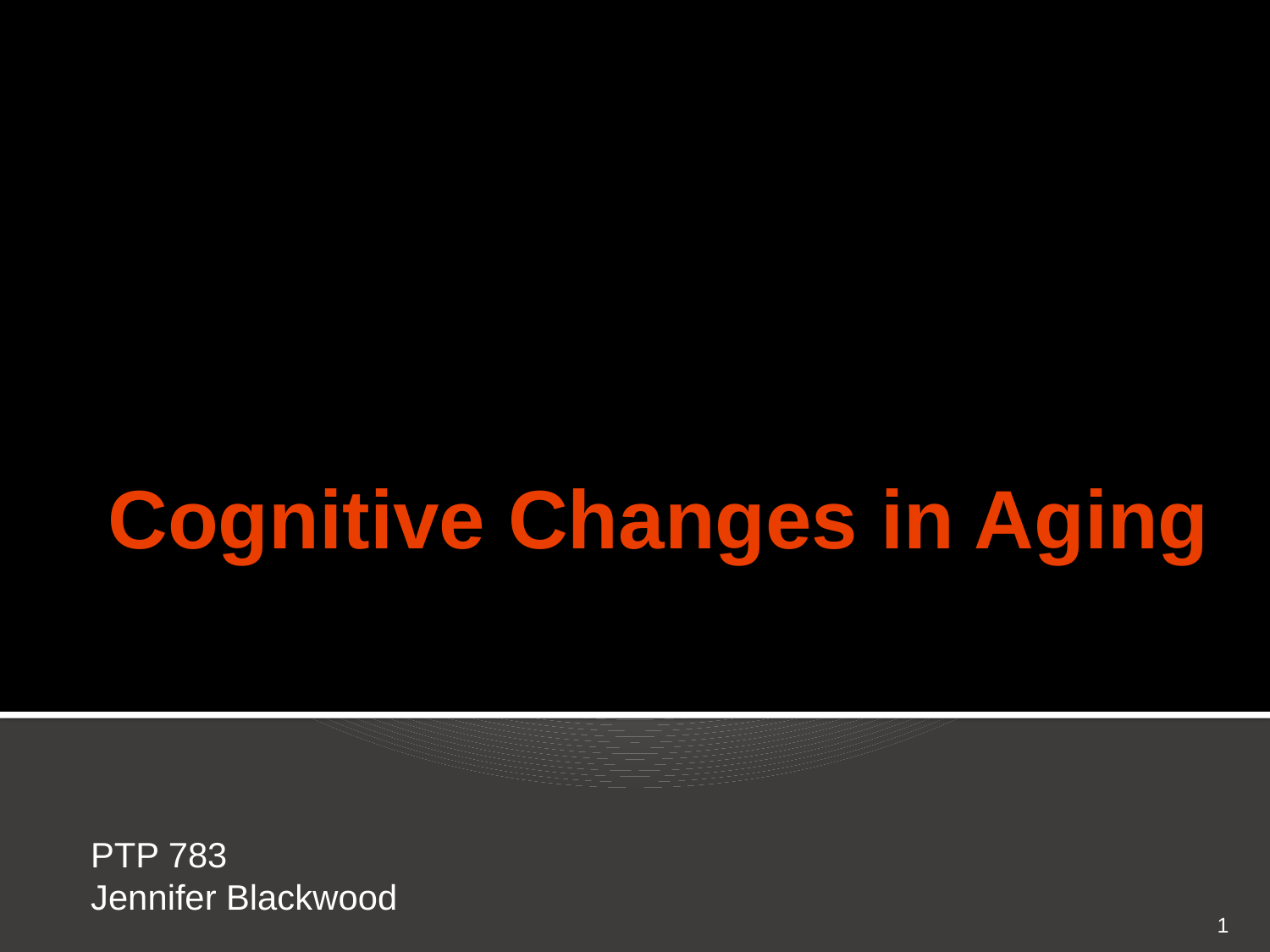

# Cognitive Changes in Aging
PTP 783
Jennifer Blackwood
1